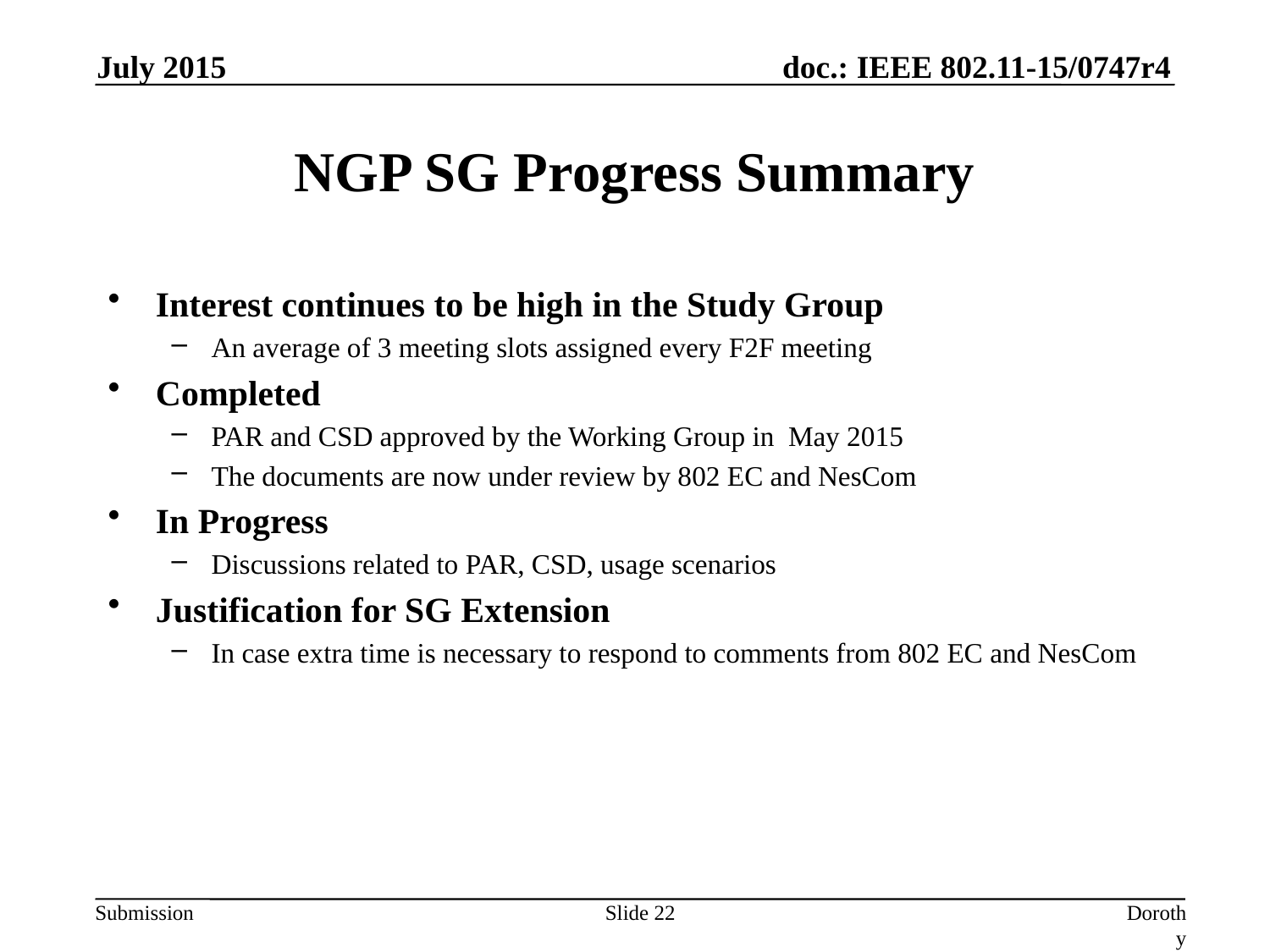

July 2015
# NGP SG Progress Summary
Interest continues to be high in the Study Group
An average of 3 meeting slots assigned every F2F meeting
Completed
PAR and CSD approved by the Working Group in  May 2015
The documents are now under review by 802 EC and NesCom
In Progress
Discussions related to PAR, CSD, usage scenarios
Justification for SG Extension
In case extra time is necessary to respond to comments from 802 EC and NesCom
Slide 22
Dorothy Stanley, HP-Aruba Networks